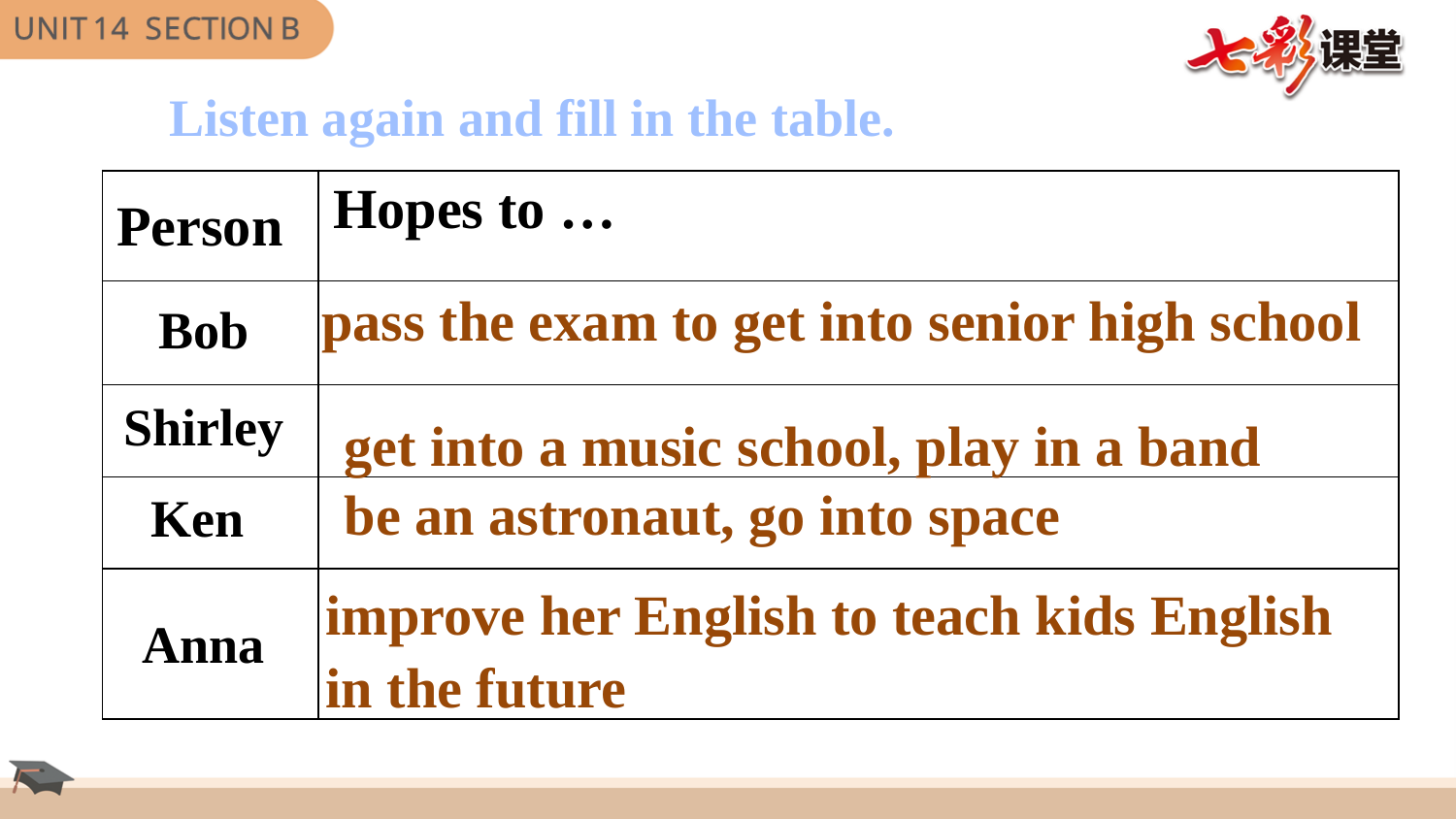

Listen again and fill in the table.
|  | Hopes to … |
| --- | --- |
|  |  |
|  |  |
|  |  |
|  |  |
Person
pass the exam to get into senior high school
Bob
Shirley
get into a music school, play in a band
be an astronaut, go into space
Ken
improve her English to teach kids English in the future
Anna